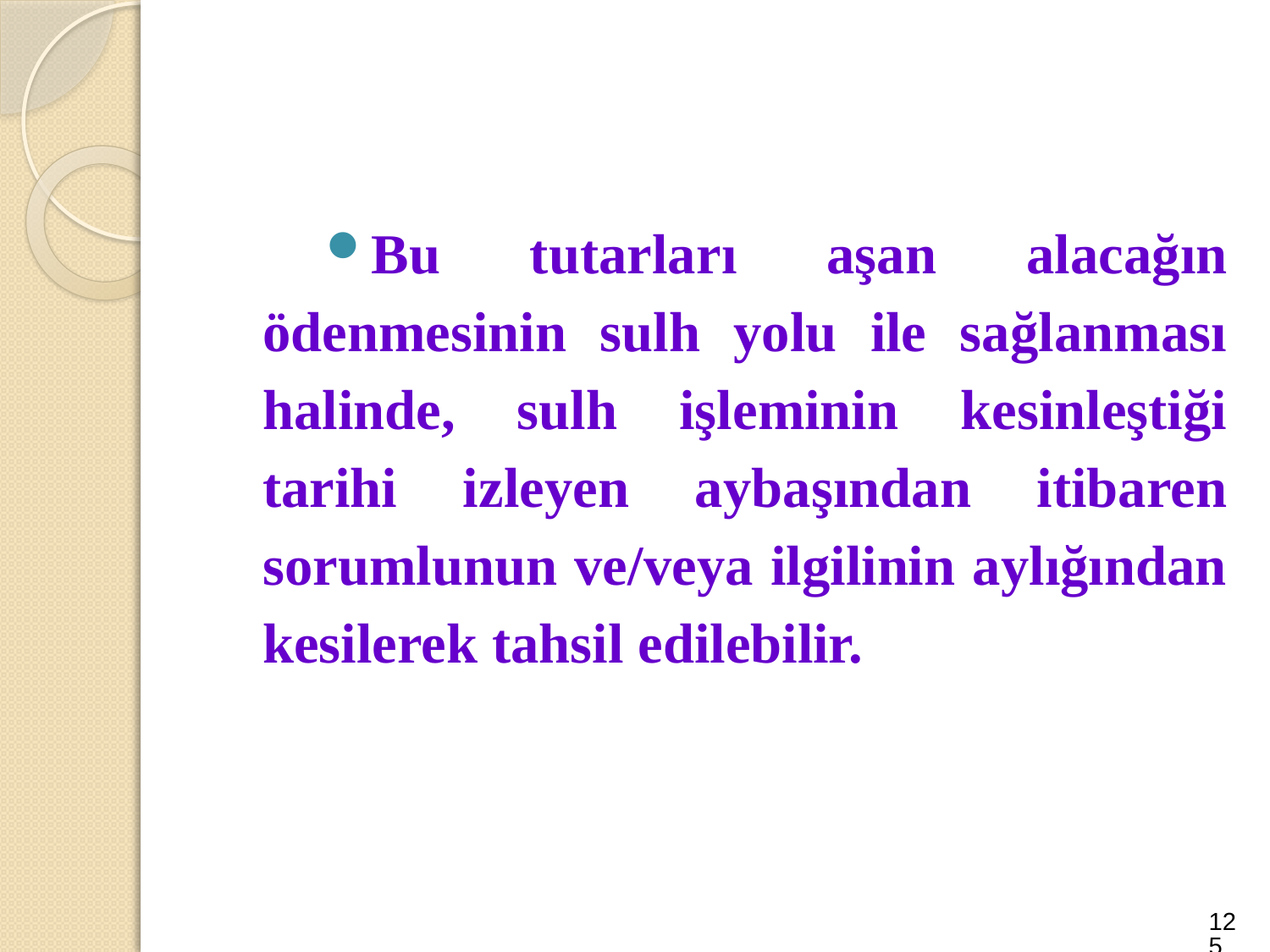

#
Bu tutarları aşan alacağın ödenmesinin sulh yolu ile sağlanması halinde, sulh işleminin kesinleştiği tarihi izleyen aybaşından itibaren sorumlunun ve/veya ilgilinin aylığından kesilerek tahsil edilebilir.

125